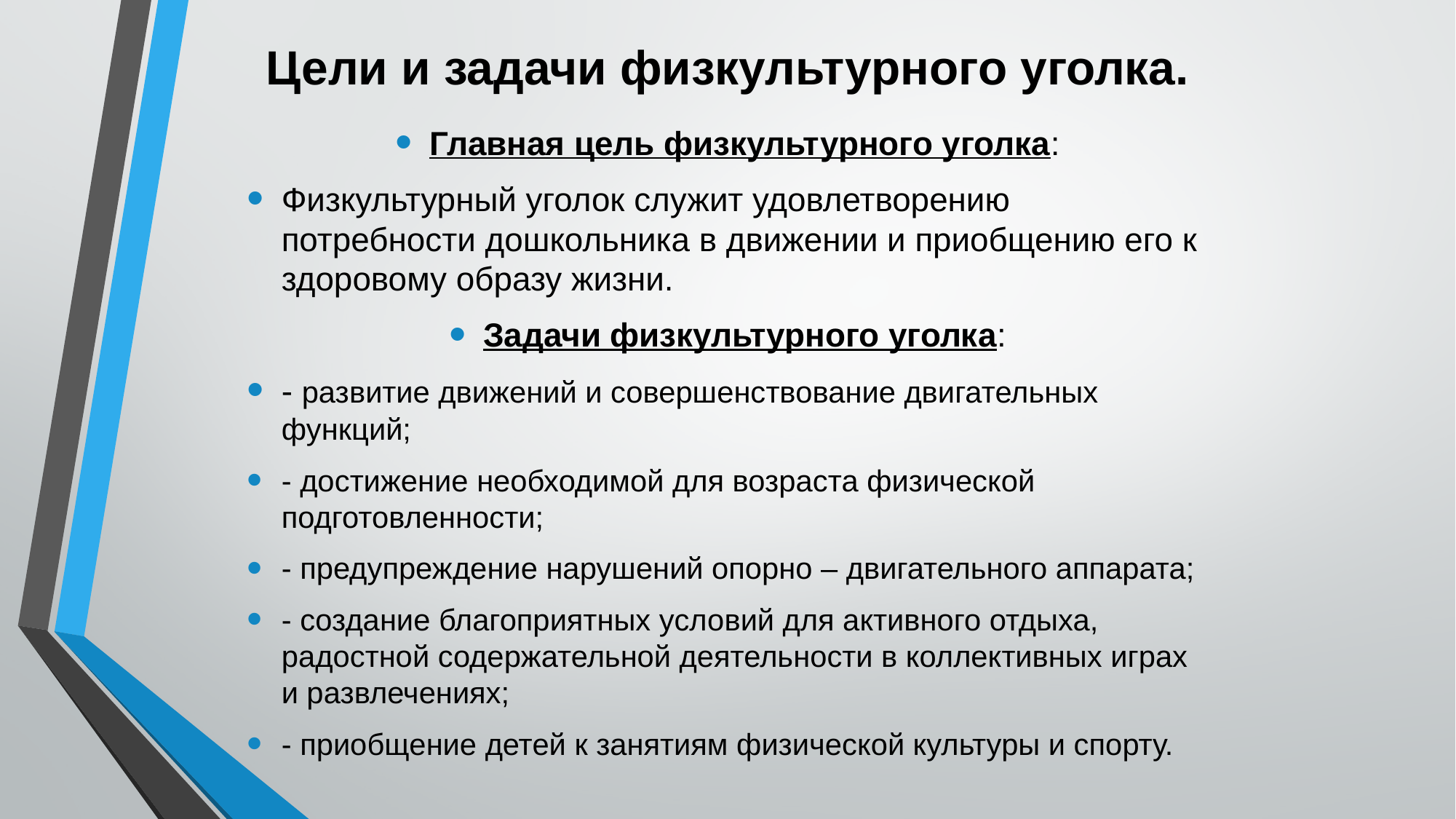

# Цели и задачи физкультурного уголка.

Главная цель физкультурного уголка:
Физкультурный уголок служит удовлетворению потребности дошкольника в движении и приобщению его к здоровому образу жизни.
Задачи физкультурного уголка:
- развитие движений и совершенствование двигательных функций;
- достижение необходимой для возраста физической подготовленности;
- предупреждение нарушений опорно – двигательного аппарата;
- создание благоприятных условий для активного отдыха, радостной содержательной деятельности в коллективных играх и развлечениях;
- приобщение детей к занятиям физической культуры и спорту.